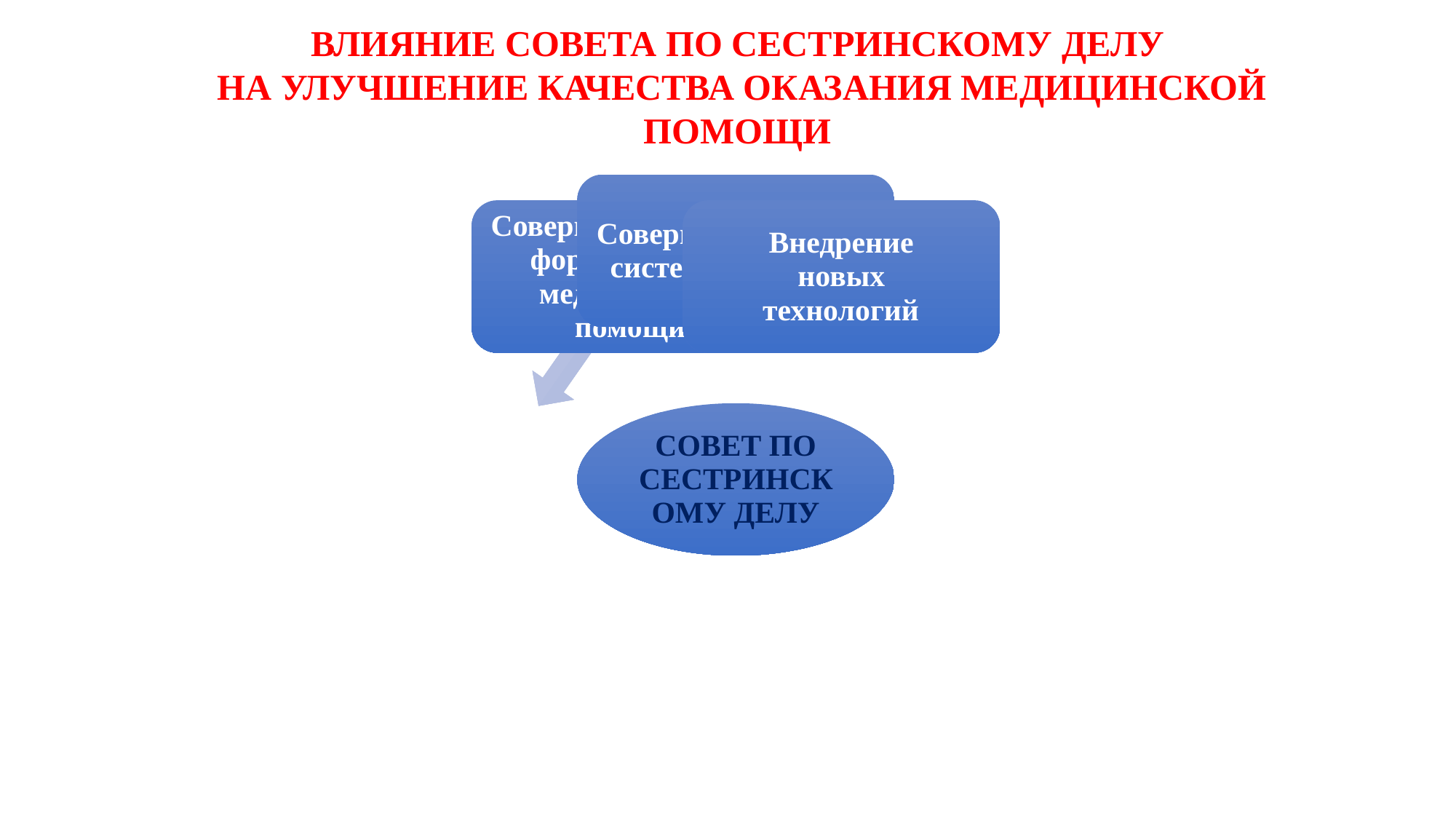

ВЛИЯНИЕ СОВЕТА ПО СЕСТРИНСКОМУ ДЕЛУ
 НА УЛУЧШЕНИЕ КАЧЕСТВА ОКАЗАНИЯ МЕДИЦИНСКОЙ ПОМОЩИ
СОВЕТ ПО СЕСТРИНСКОМУ ДЕЛУ
Внедрение
 новых
    технологий